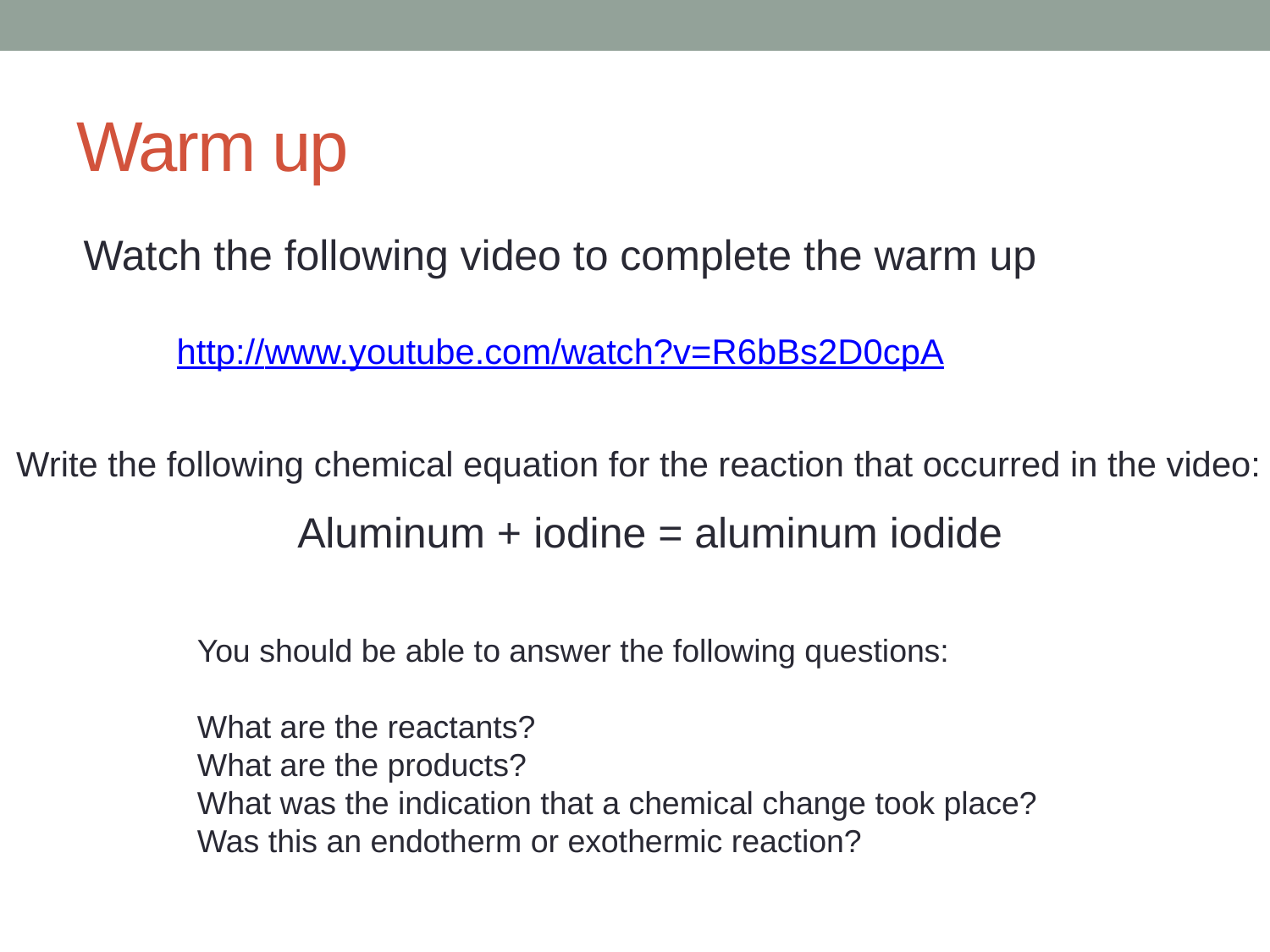

# Warm up
Watch the following video to complete the warm up

http://www.youtube.com/watch?v=R6bBs2D0cpA

Write the following chemical equation for the reaction that occurred in the video:
Aluminum + iodine = aluminum iodide
You should be able to answer the following questions:

What are the reactants?
What are the products?
What was the indication that a chemical change took place?
Was this an endotherm or exothermic reaction?